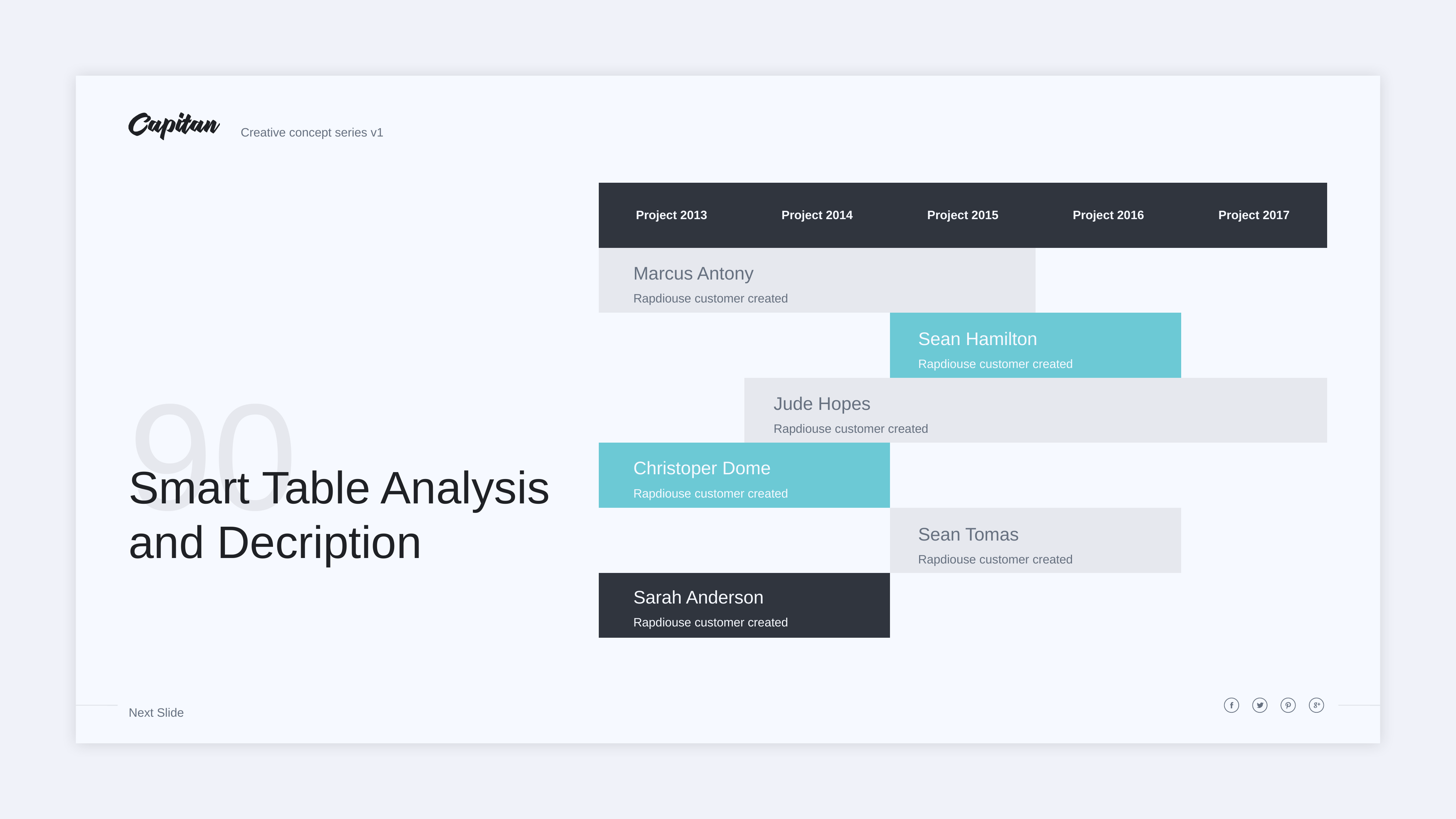

| Project 2013 | Project 2014 | Project 2015 | Project 2016 | Project 2017 |
| --- | --- | --- | --- | --- |
|  |  |  |  |  |
|  |  |  |  |  |
|  |  |  |  |  |
|  |  |  |  |  |
|  |  |  |  |  |
|  |  |  |  |  |
Marcus Antony
Rapdiouse customer created
Sean Hamilton
Rapdiouse customer created
90
Jude Hopes
Rapdiouse customer created
Christoper Dome
Rapdiouse customer created
Smart Table Analysis
and Decription
Sean Tomas
Rapdiouse customer created
Sarah Anderson
Rapdiouse customer created